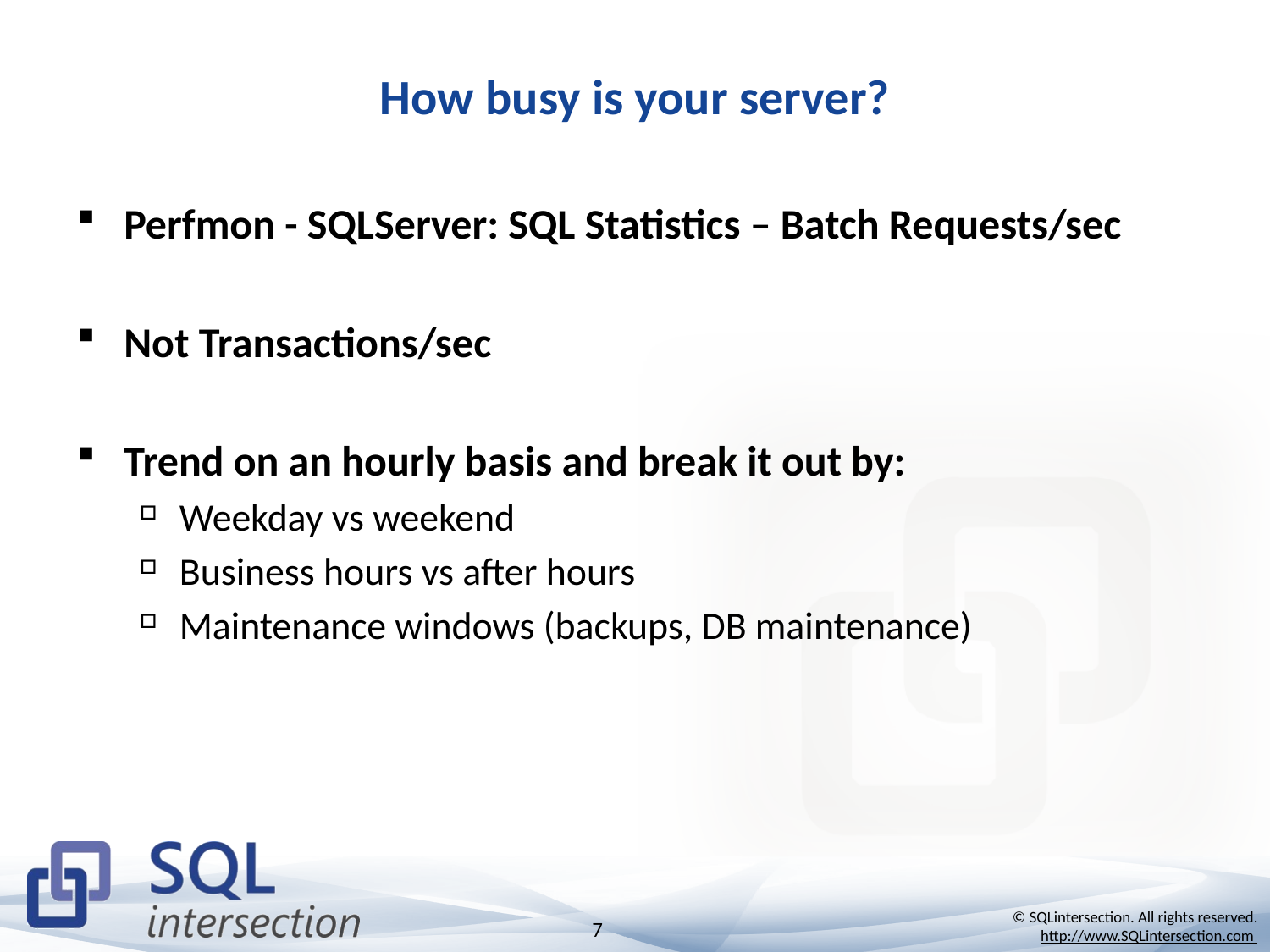

# How busy is your server?
Perfmon - SQLServer: SQL Statistics – Batch Requests/sec

Not Transactions/sec

Trend on an hourly basis and break it out by:
Weekday vs weekend
Business hours vs after hours
Maintenance windows (backups, DB maintenance)